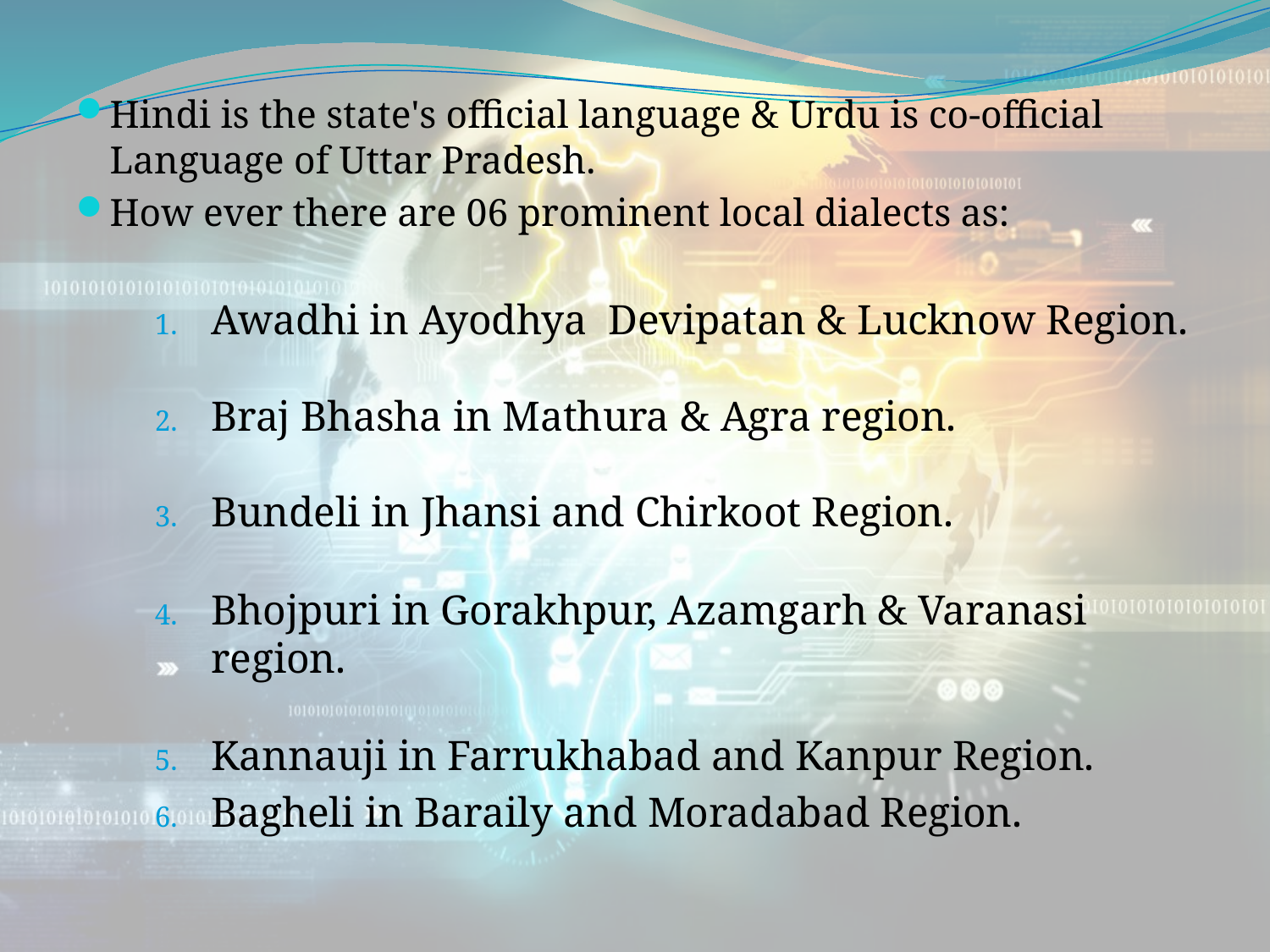

Hindi is the state's official language & Urdu is co-official Language of Uttar Pradesh.
How ever there are 06 prominent local dialects as:

Awadhi in Ayodhya  Devipatan & Lucknow Region.

Braj Bhasha in Mathura & Agra region.

Bundeli in Jhansi and Chirkoot Region.

Bhojpuri in Gorakhpur, Azamgarh & Varanasi region.

Kannauji in Farrukhabad and Kanpur Region.
Bagheli in Baraily and Moradabad Region.

#